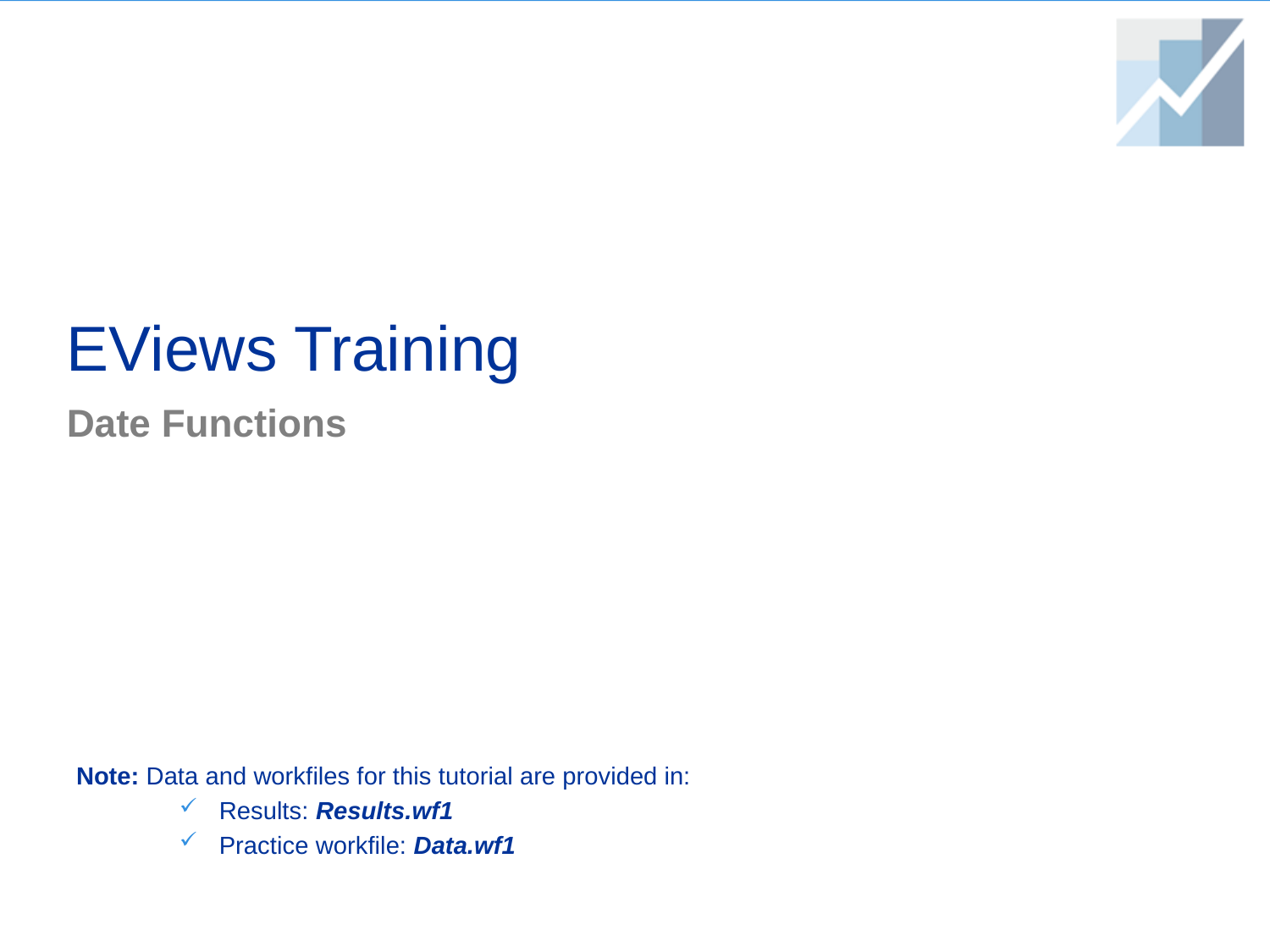

# EViews Training
Date Functions
Note: Data and workfiles for this tutorial are provided in:
Results: Results.wf1
Practice workfile: Data.wf1